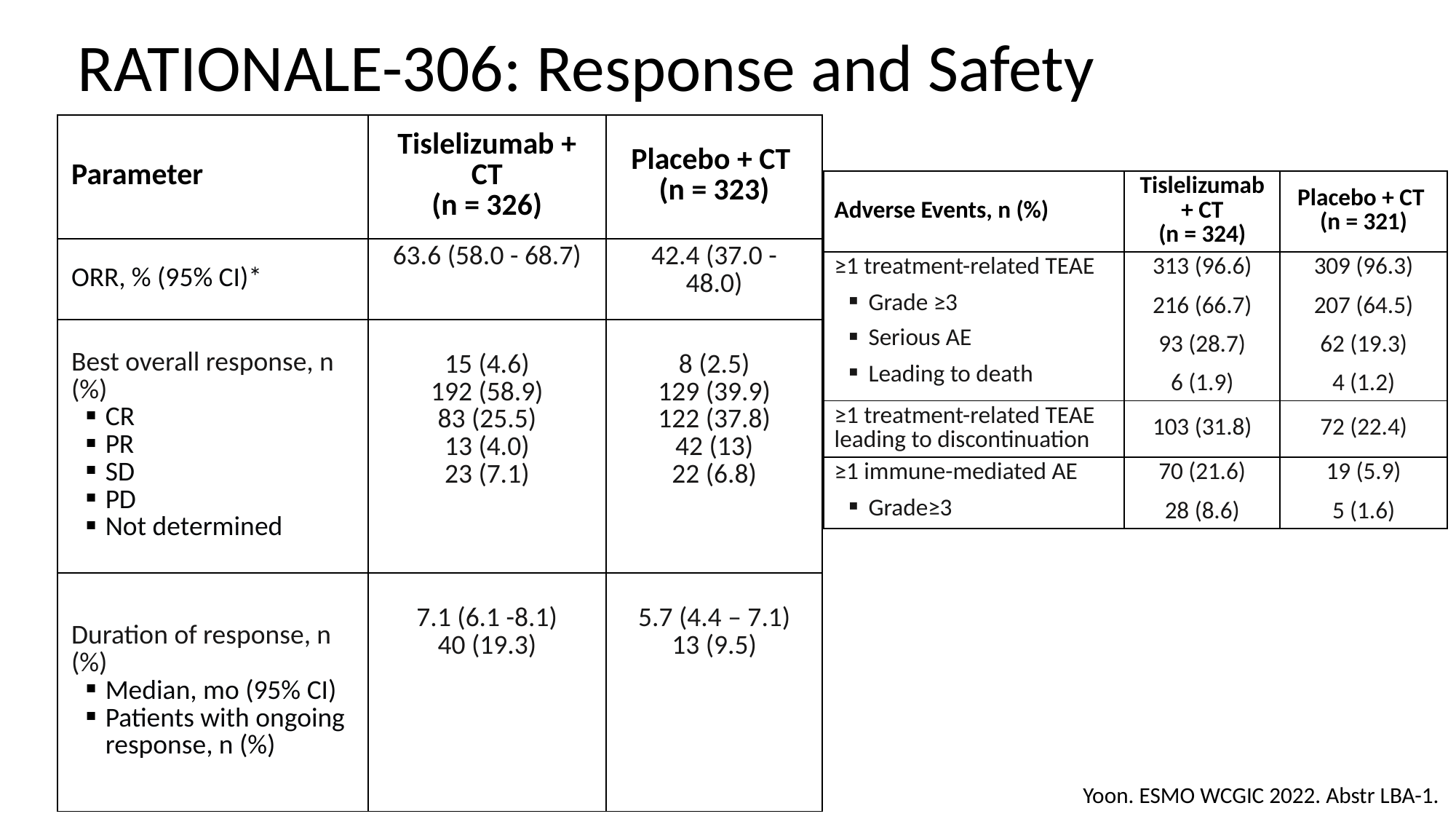

# RATIONALE-306: Response and Safety
| Parameter | Tislelizumab + CT (n = 326) | Placebo + CT (n = 323) |
| --- | --- | --- |
| ORR, % (95% CI)\* | 63.6 (58.0 - 68.7) | 42.4 (37.0 - 48.0) |
| Best overall response, n (%) CR PR SD PD Not determined | 15 (4.6) 192 (58.9) 83 (25.5) 13 (4.0) 23 (7.1) | 8 (2.5) 129 (39.9) 122 (37.8) 42 (13) 22 (6.8) |
| Duration of response, n (%) Median, mo (95% CI) Patients with ongoing response, n (%) | 7.1 (6.1 -8.1) 40 (19.3) | 5.7 (4.4 – 7.1) 13 (9.5) |
| Adverse Events, n (%) | Tislelizumab + CT (n = 324) | Placebo + CT (n = 321) |
| --- | --- | --- |
| ≥1 treatment-related TEAE Grade ≥3 Serious AE Leading to death | 313 (96.6) 216 (66.7) 93 (28.7) 6 (1.9) | 309 (96.3) 207 (64.5) 62 (19.3) 4 (1.2) |
| ≥1 treatment-related TEAE leading to discontinuation | 103 (31.8) | 72 (22.4) |
| ≥1 immune-mediated AE Grade≥3 | 70 (21.6) 28 (8.6) | 19 (5.9) 5 (1.6) |
Yoon. ESMO WCGIC 2022. Abstr LBA-1.